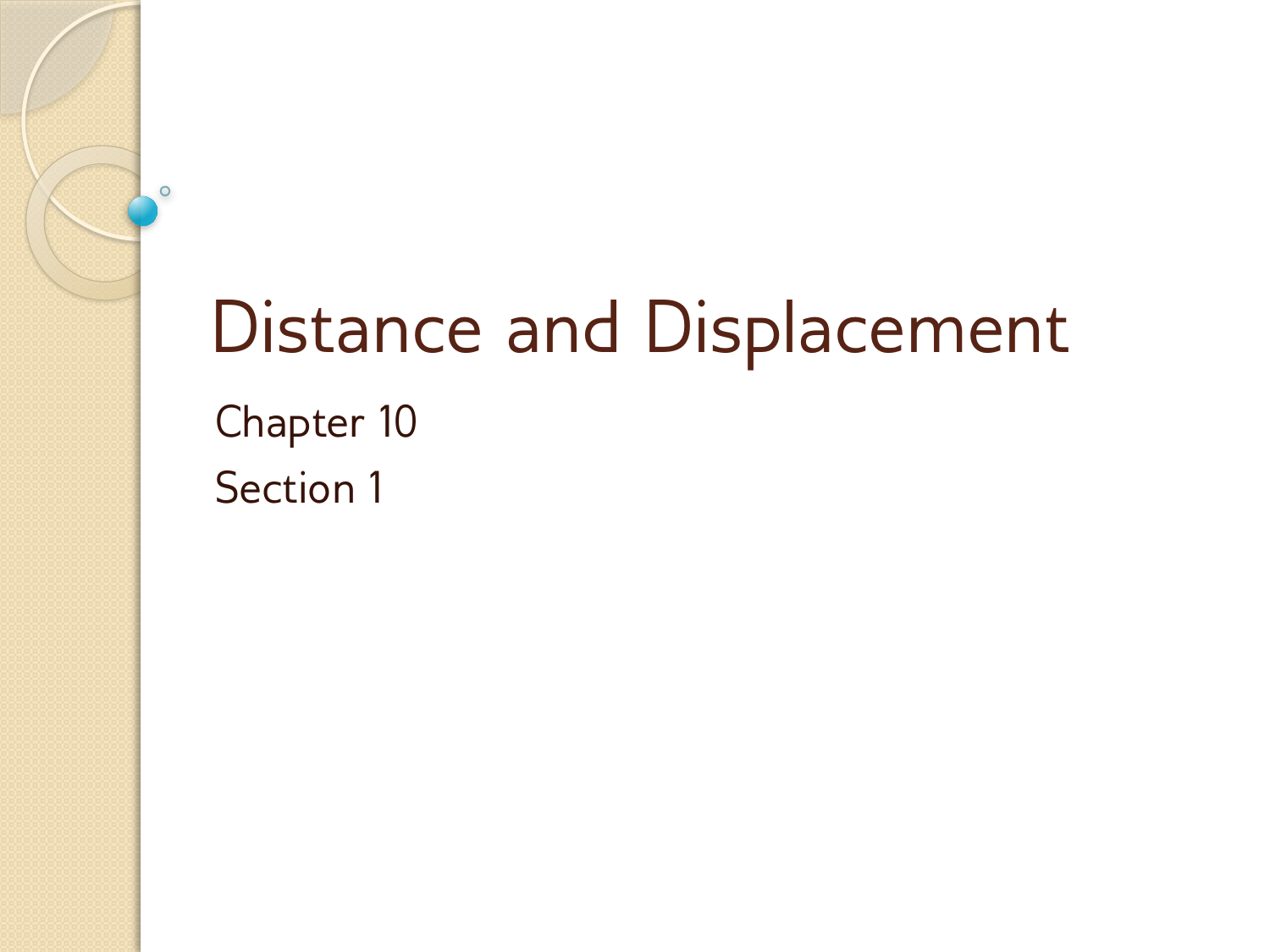

# Distance and Displacement
Chapter 10
Section 1